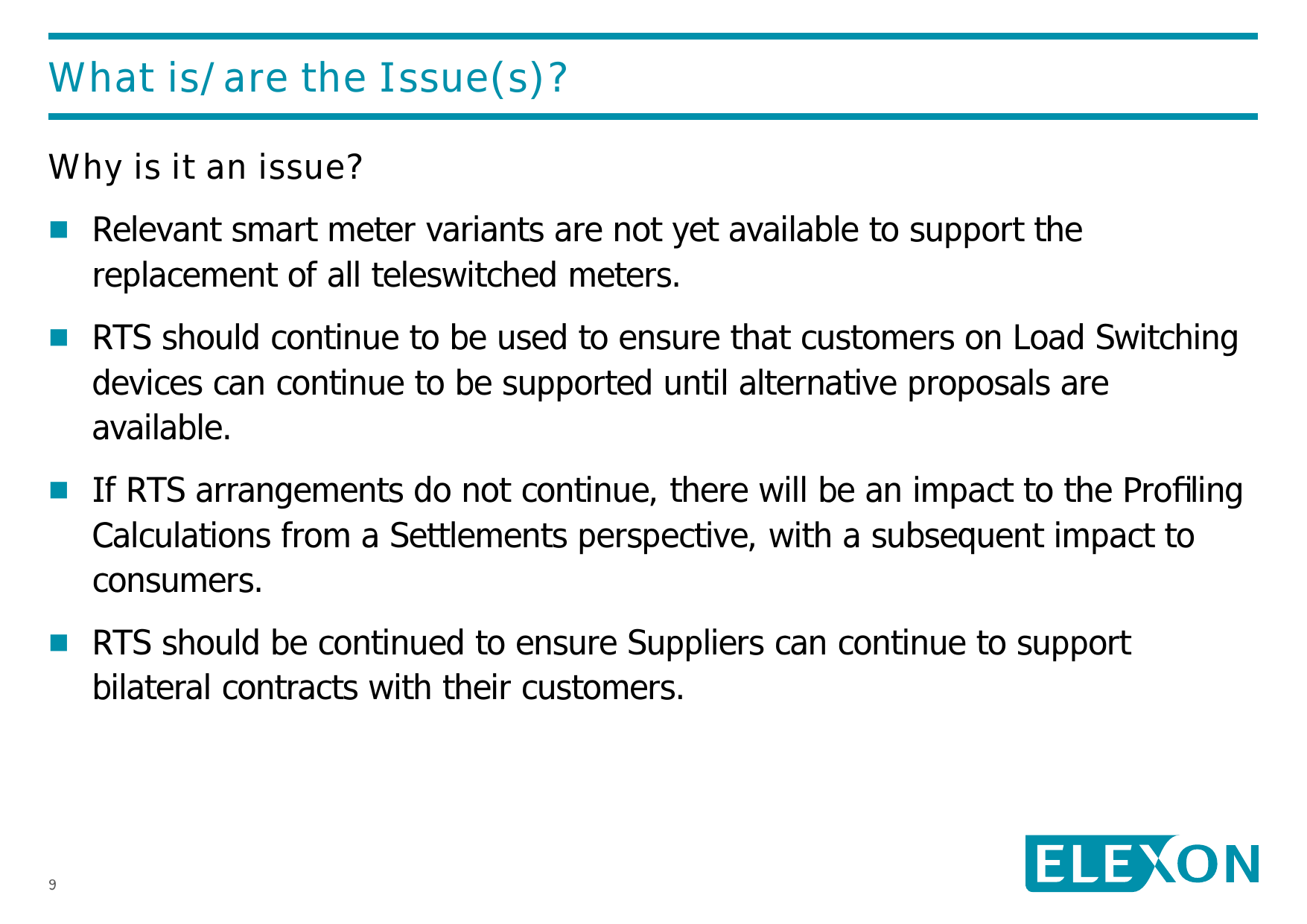

# What is/are the Issue(s)?
Why is it an issue?
Relevant smart meter variants are not yet available to support the replacement of all teleswitched meters.
RTS should continue to be used to ensure that customers on Load Switching devices can continue to be supported until alternative proposals are available.
If RTS arrangements do not continue, there will be an impact to the Profiling Calculations from a Settlements perspective, with a subsequent impact to consumers.
RTS should be continued to ensure Suppliers can continue to support bilateral contracts with their customers.

9